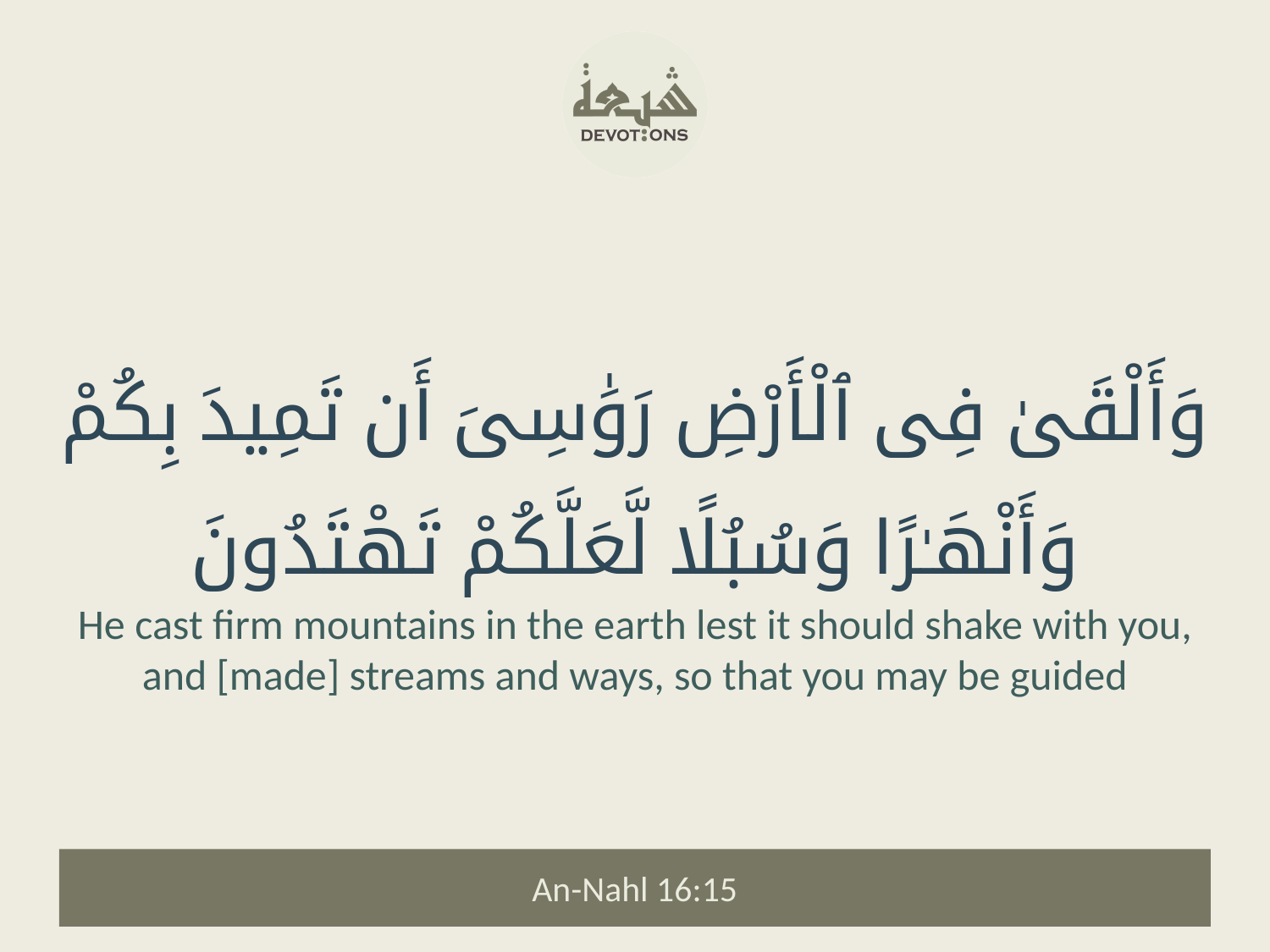

وَأَلْقَىٰ فِى ٱلْأَرْضِ رَوَٰسِىَ أَن تَمِيدَ بِكُمْ وَأَنْهَـٰرًا وَسُبُلًا لَّعَلَّكُمْ تَهْتَدُونَ
He cast firm mountains in the earth lest it should shake with you, and [made] streams and ways, so that you may be guided
An-Nahl 16:15